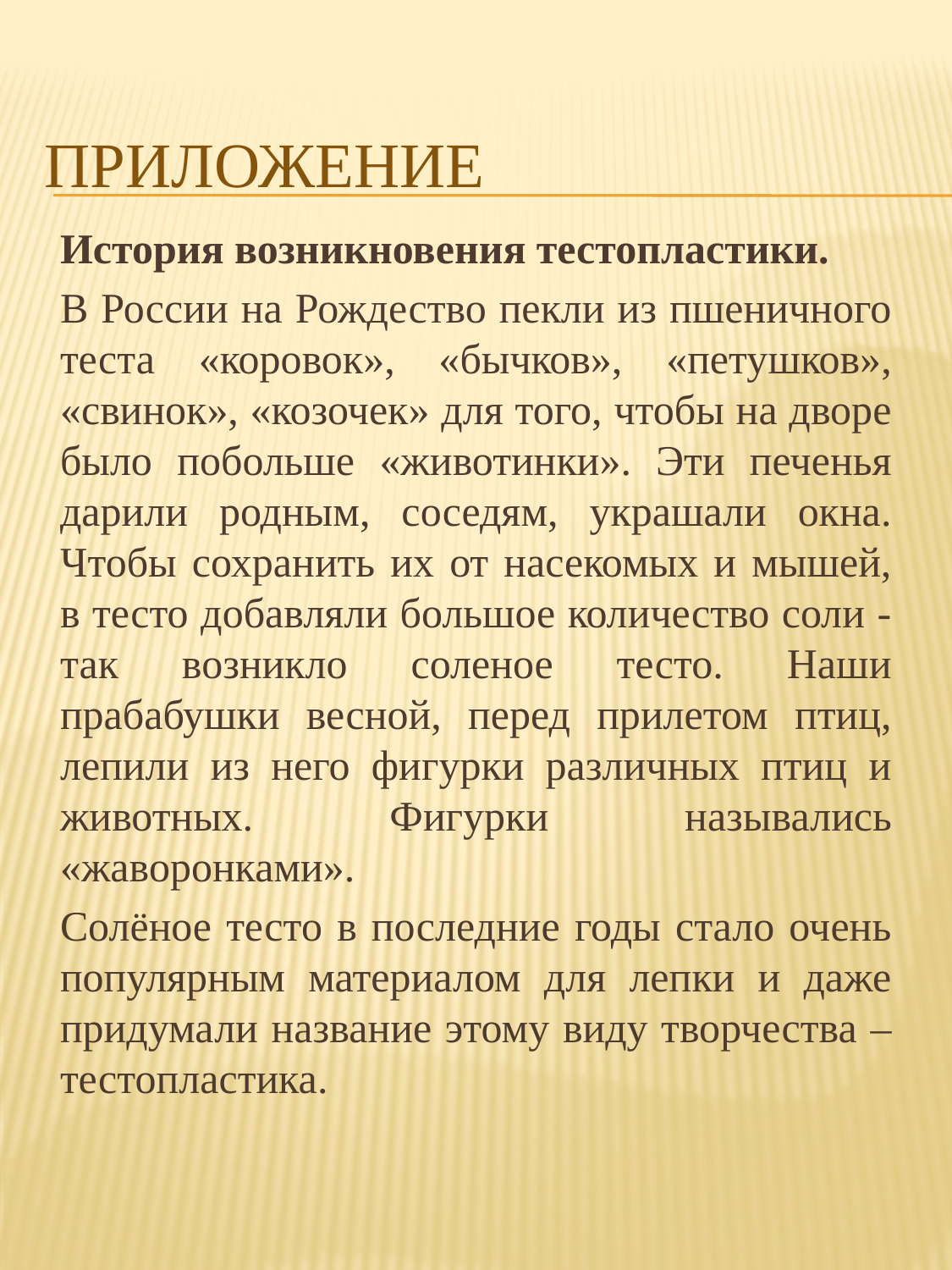

# Приложение
История возникновения тестопластики.
В России на Рождество пекли из пшеничного теста «коровок», «бычков», «петушков», «свинок», «козочек» для того, чтобы на дворе было побольше «животинки». Эти печенья дарили родным, соседям, украшали окна. Чтобы сохранить их от насекомых и мышей, в тесто добавляли большое количество соли - так возникло соленое тесто. Наши прабабушки весной, перед прилетом птиц, лепили из него фигурки различных птиц и животных. Фигурки назывались «жаворонками».
Солёное тесто в последние годы стало очень популярным материалом для лепки и даже придумали название этому виду творчества – тестопластика.